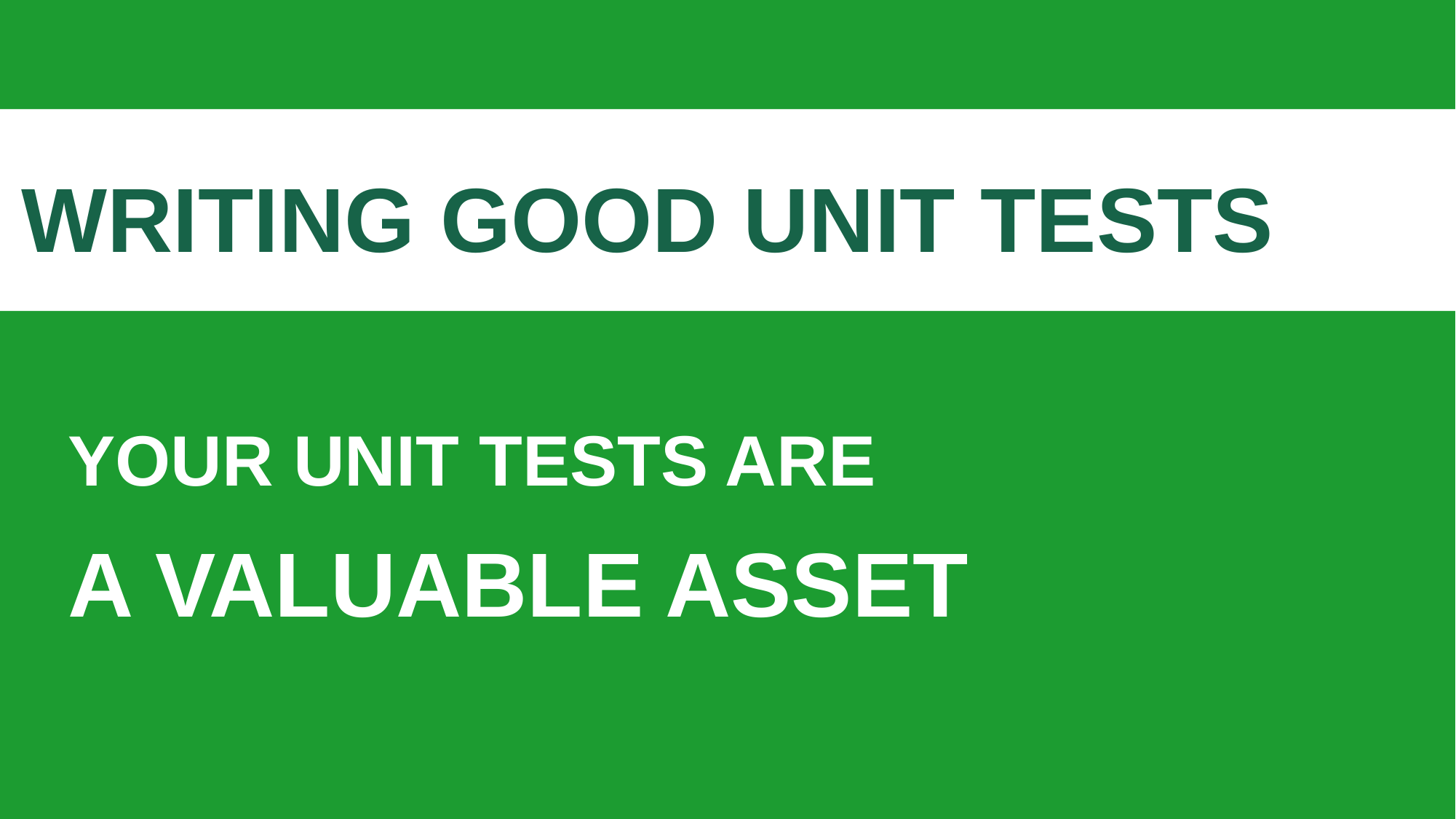

# WRITING GOOD UNIT TESTS
YOUR UNIT TESTS ARE
A VALUABLE ASSET